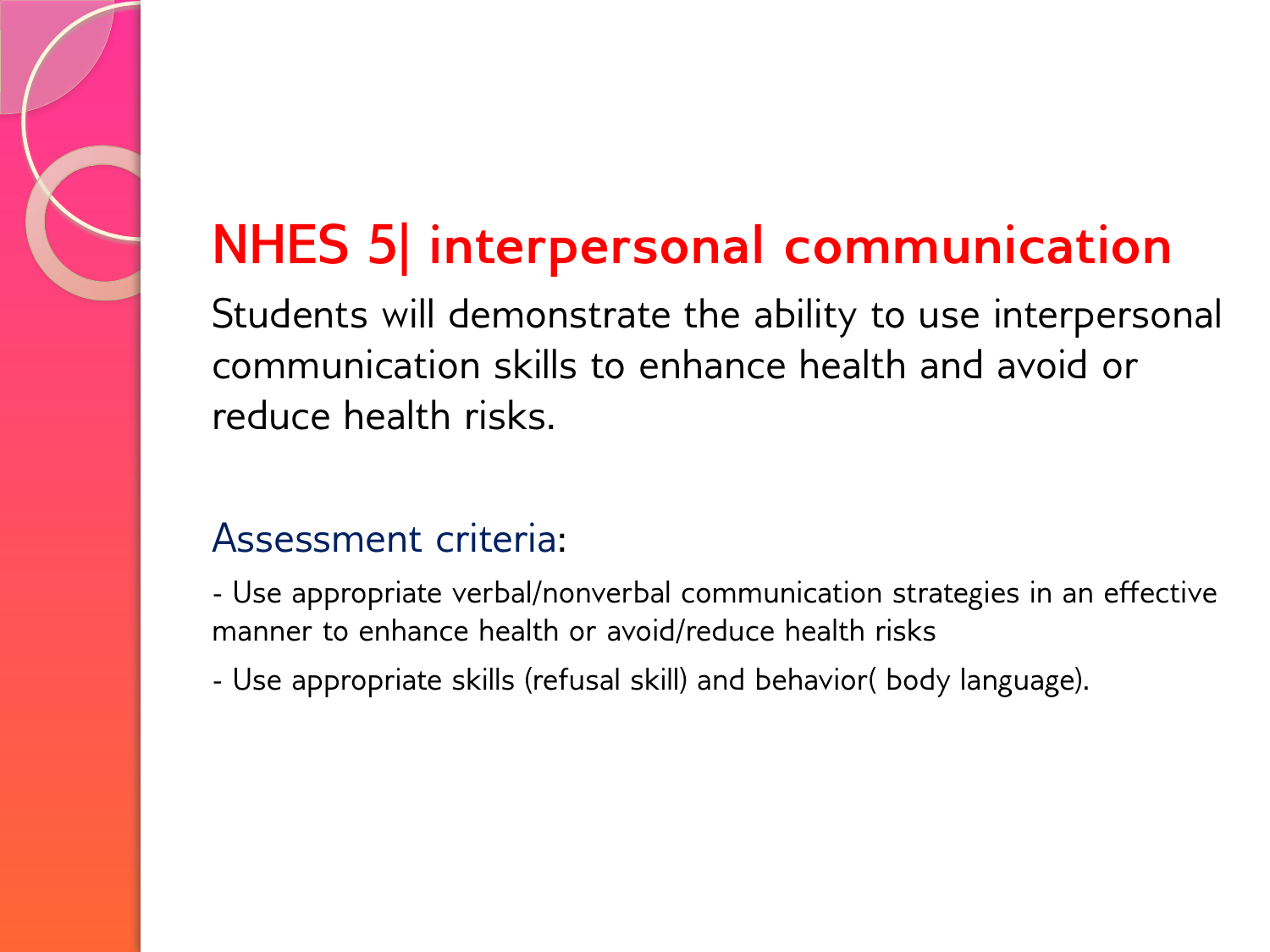

NHES 5| interpersonal communication
Students will demonstrate the ability to use interpersonal communication skills to enhance health and avoid or reduce health risks.

Assessment criteria:
- Use appropriate verbal/nonverbal communication strategies in an effective manner to enhance health or avoid/reduce health risks
- Use appropriate skills (refusal skill) and behavior( body language).